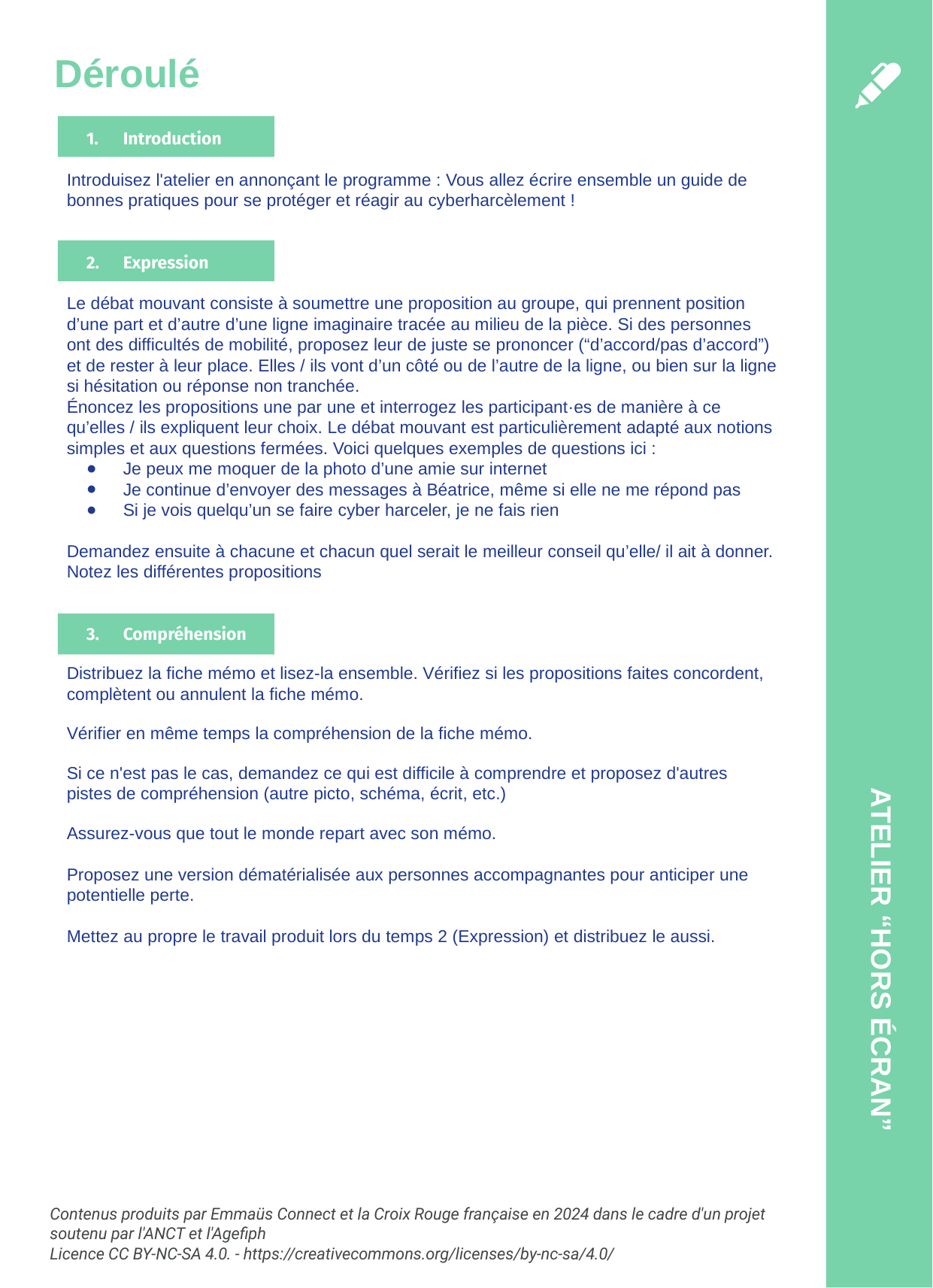

Déroulé

Introduction

Introduisez l'atelier en annonçant le programme : Vous allez écrire ensemble un guide de bonnes pratiques pour se protéger et réagir au cyberharcèlement !

Expression

Le débat mouvant consiste à soumettre une proposition au groupe, qui prennent position d’une part et d’autre d’une ligne imaginaire tracée au milieu de la pièce. Si des personnes ont des difficultés de mobilité, proposez leur de juste se prononcer (“d’accord/pas d’accord”) et de rester à leur place. Elles / ils vont d’un côté ou de l’autre de la ligne, ou bien sur la ligne si hésitation ou réponse non tranchée.
Énoncez les propositions une par une et interrogez les participant·es de manière à ce qu’elles / ils expliquent leur choix. Le débat mouvant est particulièrement adapté aux notions simples et aux questions fermées. Voici quelques exemples de questions ici :
Je peux me moquer de la photo d’une amie sur internet
Je continue d’envoyer des messages à Béatrice, même si elle ne me répond pas
Si je vois quelqu’un se faire cyber harceler, je ne fais rien

Demandez ensuite à chacune et chacun quel serait le meilleur conseil qu’elle/ il ait à donner. Notez les différentes propositions

Compréhension
Distribuez la fiche mémo et lisez-la ensemble. Vérifiez si les propositions faites concordent, complètent ou annulent la fiche mémo.
Vérifier en même temps la compréhension de la fiche mémo.
Si ce n'est pas le cas, demandez ce qui est difficile à comprendre et proposez d'autres pistes de compréhension (autre picto, schéma, écrit, etc.)
Assurez-vous que tout le monde repart avec son mémo.

Proposez une version dématérialisée aux personnes accompagnantes pour anticiper une potentielle perte.

Mettez au propre le travail produit lors du temps 2 (Expression) et distribuez le aussi.

ATELIER “HORS ÉCRAN”